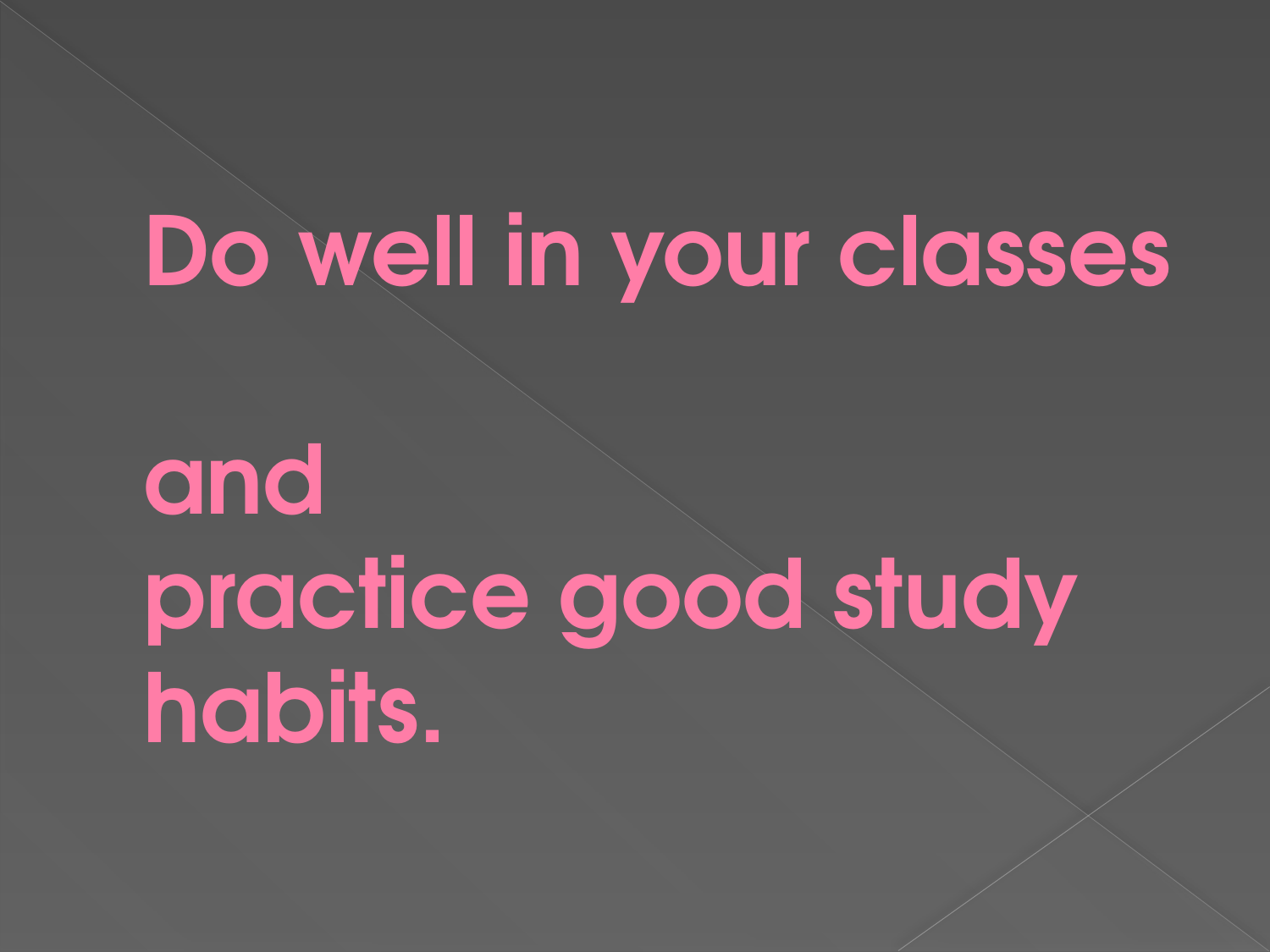

# Do well in your classes and practice good study habits.